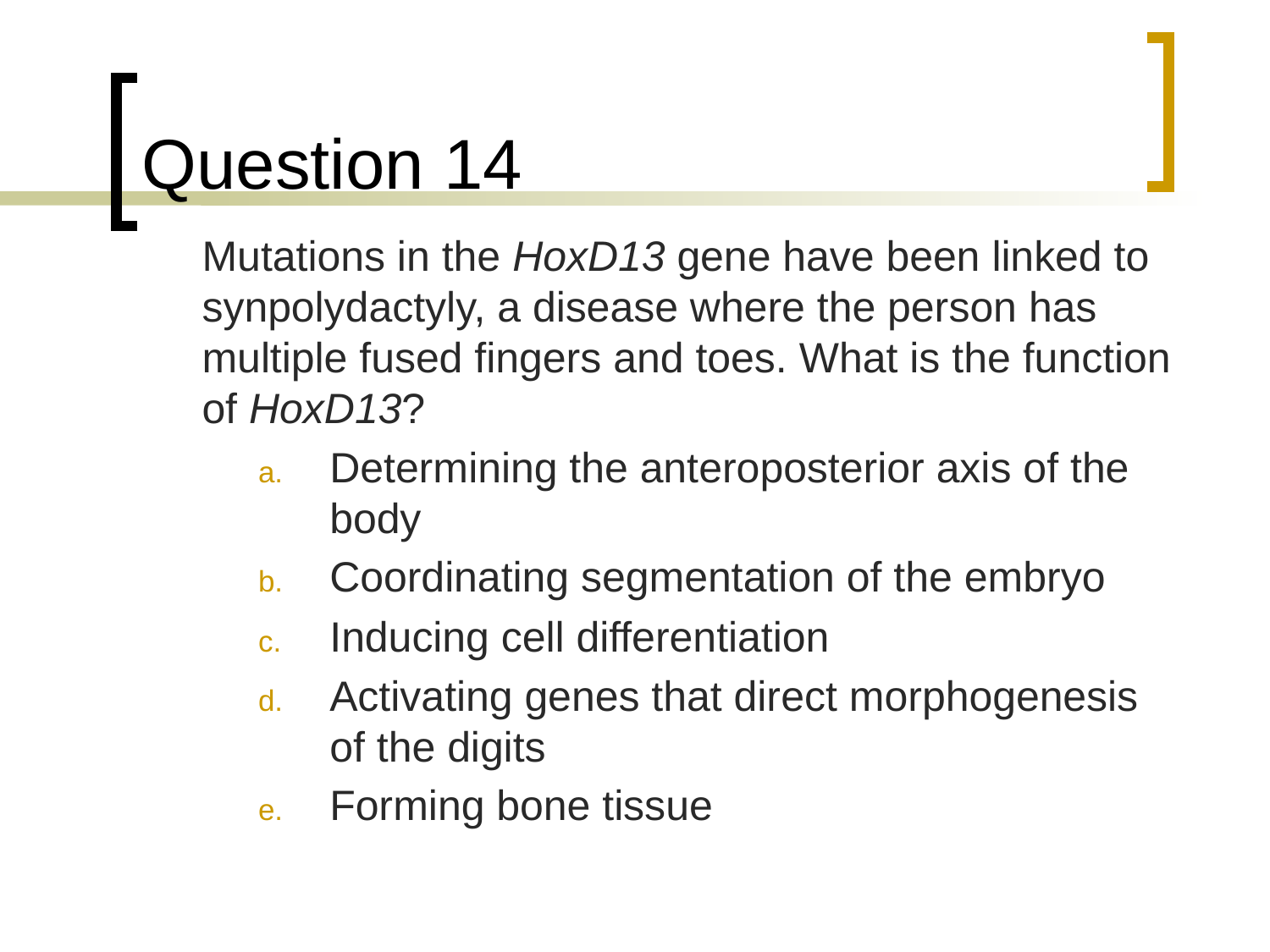

# Question 14
	Mutations in the HoxD13 gene have been linked to synpolydactyly, a disease where the person has multiple fused fingers and toes. What is the function of HoxD13?
Determining the anteroposterior axis of the body
Coordinating segmentation of the embryo
Inducing cell differentiation
Activating genes that direct morphogenesis of the digits
Forming bone tissue